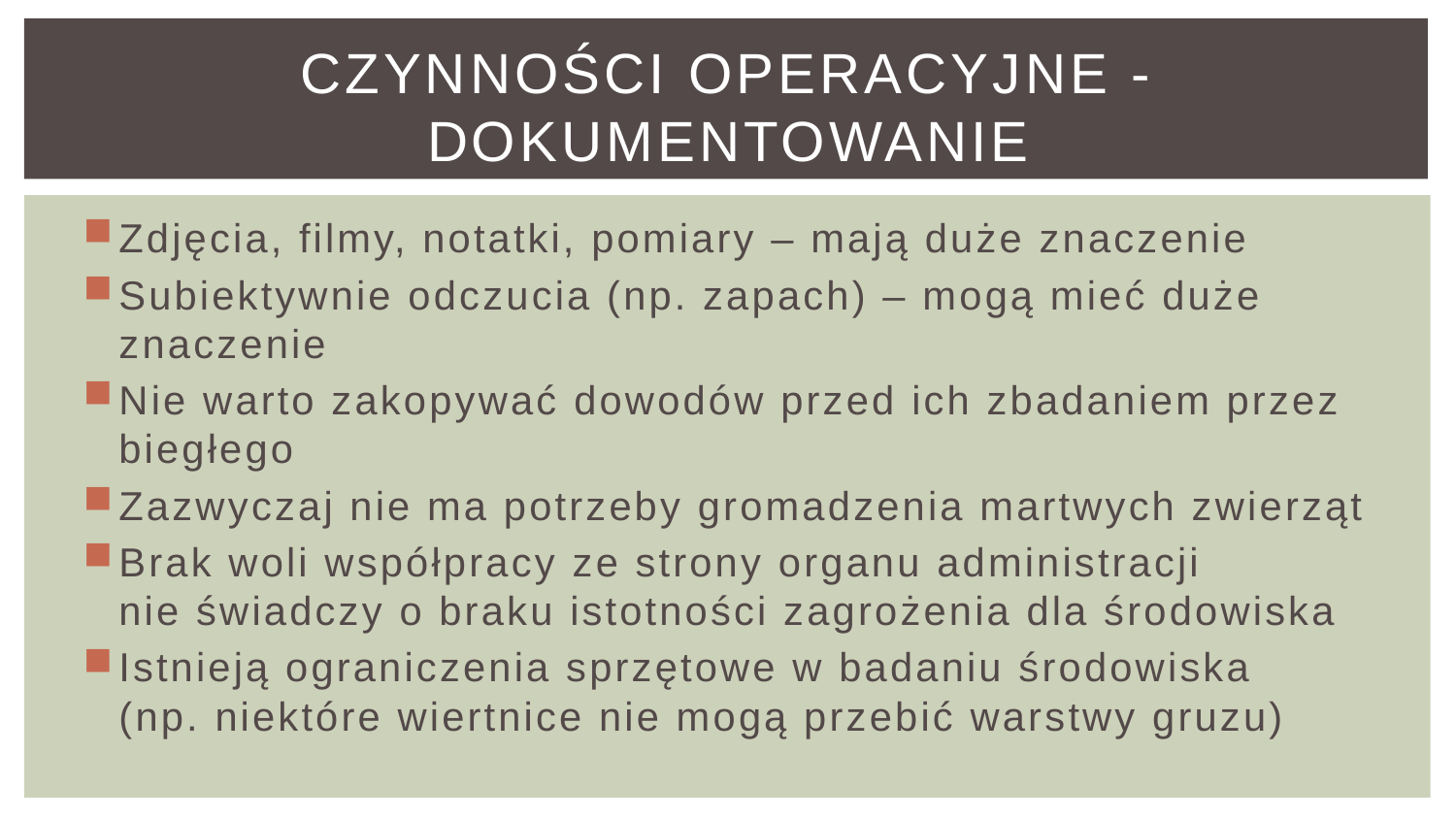

# Czynności operacyjne - dokumentowanie
Zdjęcia, filmy, notatki, pomiary – mają duże znaczenie
Subiektywnie odczucia (np. zapach) – mogą mieć duże znaczenie
Nie warto zakopywać dowodów przed ich zbadaniem przez biegłego
Zazwyczaj nie ma potrzeby gromadzenia martwych zwierząt
Brak woli współpracy ze strony organu administracji
nie świadczy o braku istotności zagrożenia dla środowiska
Istnieją ograniczenia sprzętowe w badaniu środowiska
(np. niektóre wiertnice nie mogą przebić warstwy gruzu)